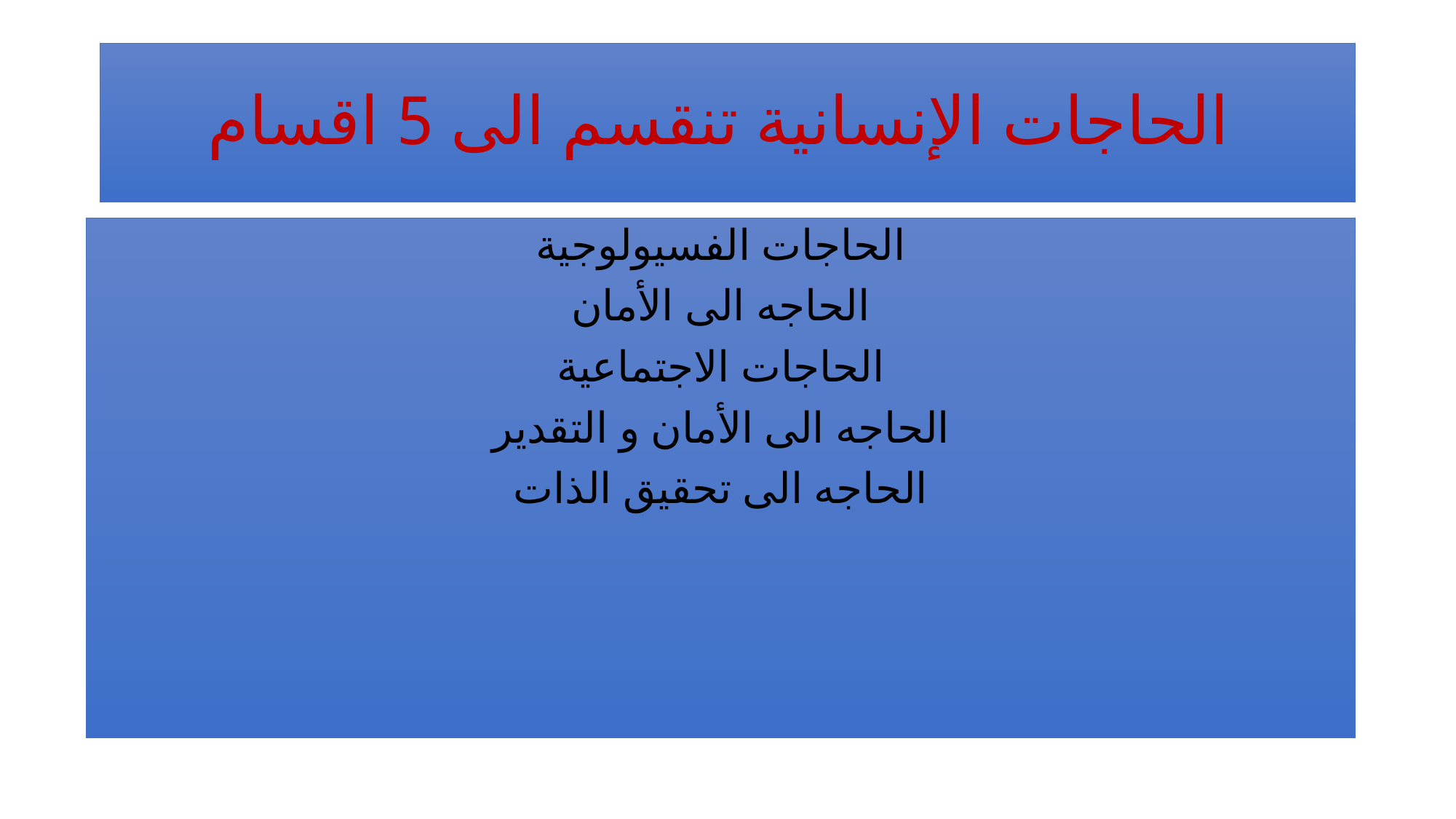

# الحاجات الإنسانية تنقسم الى 5 اقسام
الحاجات الفسيولوجية
الحاجه الى الأمان
 الحاجات الاجتماعية
الحاجه الى الأمان و التقدير
الحاجه الى تحقيق الذات